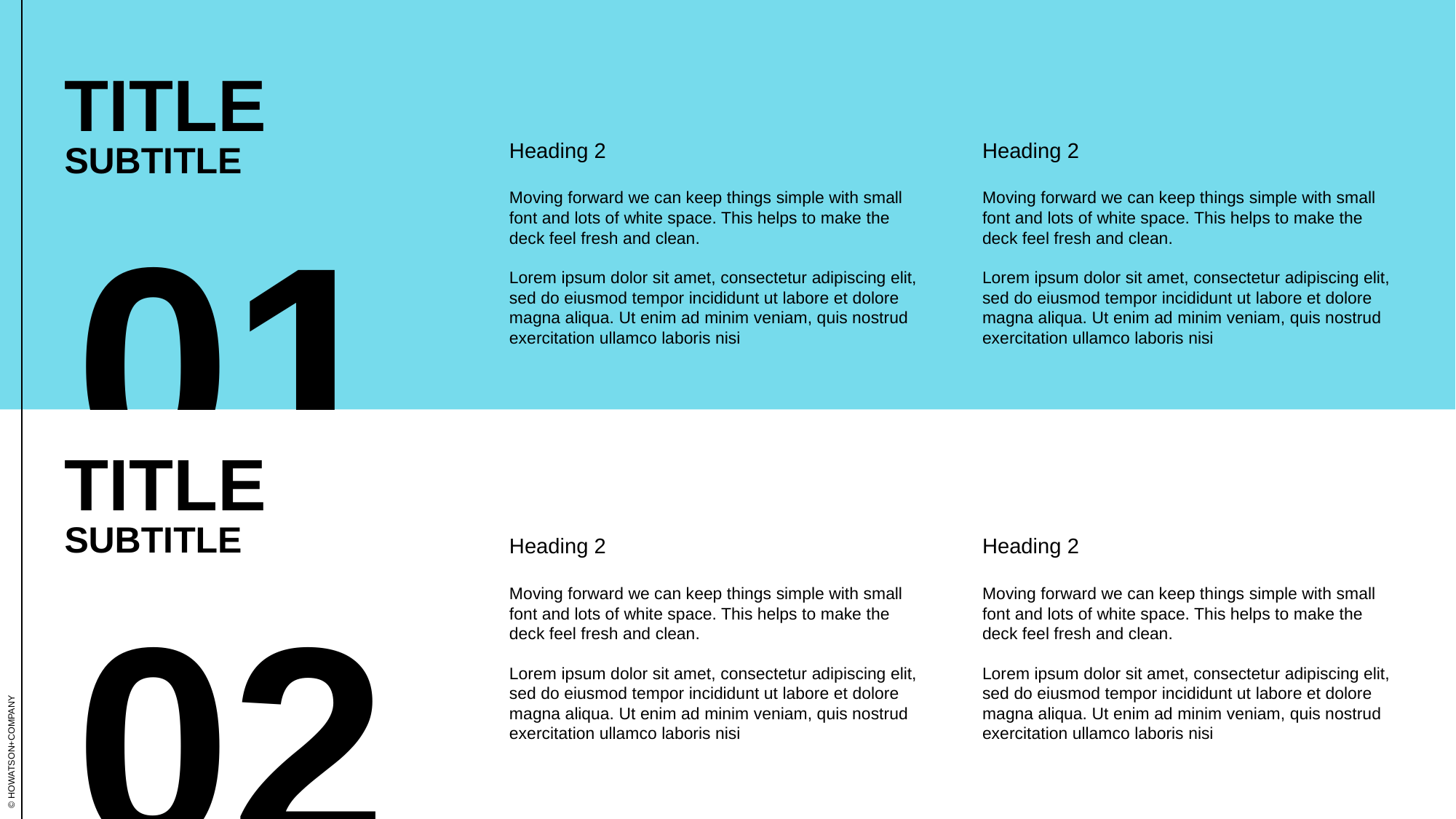

© HOWATSON+COMPANY

# TITLE
SUBTITLE
Heading 2
Moving forward we can keep things simple with small font and lots of white space. This helps to make the deck feel fresh and clean.
Lorem ipsum dolor sit amet, consectetur adipiscing elit, sed do eiusmod tempor incididunt ut labore et dolore magna aliqua. Ut enim ad minim veniam, quis nostrud exercitation ullamco laboris nisi
Heading 2
Moving forward we can keep things simple with small font and lots of white space. This helps to make the deck feel fresh and clean.
Lorem ipsum dolor sit amet, consectetur adipiscing elit, sed do eiusmod tempor incididunt ut labore et dolore magna aliqua. Ut enim ad minim veniam, quis nostrud exercitation ullamco laboris nisi
01

TITLE
SUBTITLE
Heading 2
Moving forward we can keep things simple with small font and lots of white space. This helps to make the deck feel fresh and clean.
Lorem ipsum dolor sit amet, consectetur adipiscing elit, sed do eiusmod tempor incididunt ut labore et dolore magna aliqua. Ut enim ad minim veniam, quis nostrud exercitation ullamco laboris nisi
Heading 2
Moving forward we can keep things simple with small font and lots of white space. This helps to make the deck feel fresh and clean.
Lorem ipsum dolor sit amet, consectetur adipiscing elit, sed do eiusmod tempor incididunt ut labore et dolore magna aliqua. Ut enim ad minim veniam, quis nostrud exercitation ullamco laboris nisi
02